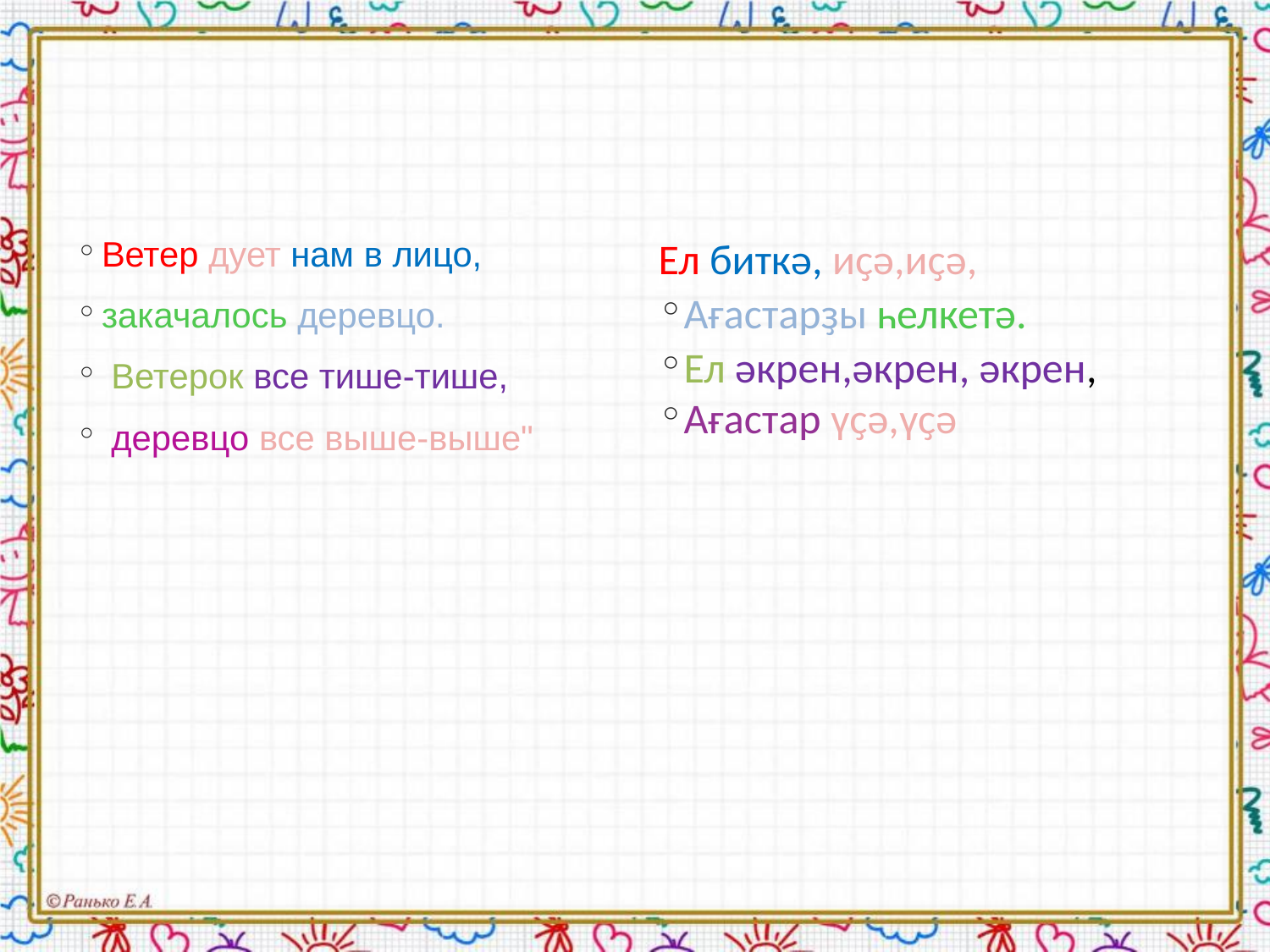

#
Ветер дует нам в лицо,
закачалось деревцо.
 Ветерок все тише-тише,
 деревцо все выше-выше"

Ел биткә, иҫә,иҫә,
Ағастарҙы һелкетә.
Ел әкрен,әкрен, әкрен,
Ағастар үҫә,үҫә